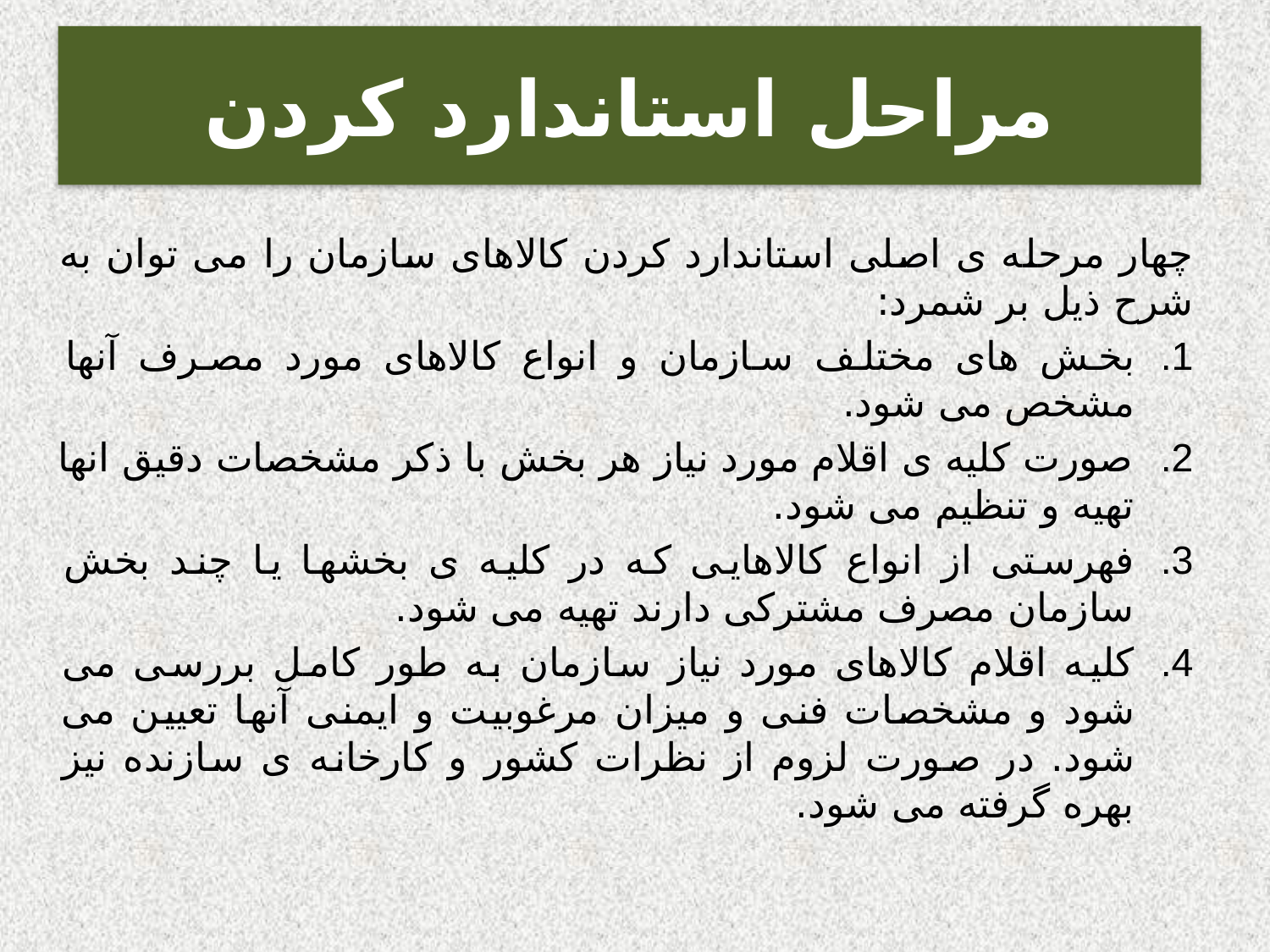

# مراحل استاندارد کردن
چهار مرحله ی اصلی استاندارد کردن کالاهای سازمان را می توان به شرح ذیل بر شمرد:
بخش های مختلف سازمان و انواع کالاهای مورد مصرف آنها مشخص می شود.
صورت کلیه ی اقلام مورد نیاز هر بخش با ذکر مشخصات دقیق انها تهیه و تنظیم می شود.
فهرستی از انواع کالاهایی که در کلیه ی بخشها یا چند بخش سازمان مصرف مشترکی دارند تهیه می شود.
کلیه اقلام کالاهای مورد نیاز سازمان به طور کامل بررسی می شود و مشخصات فنی و میزان مرغوبیت و ایمنی آنها تعیین می شود. در صورت لزوم از نظرات کشور و کارخانه ی سازنده نیز بهره گرفته می شود.